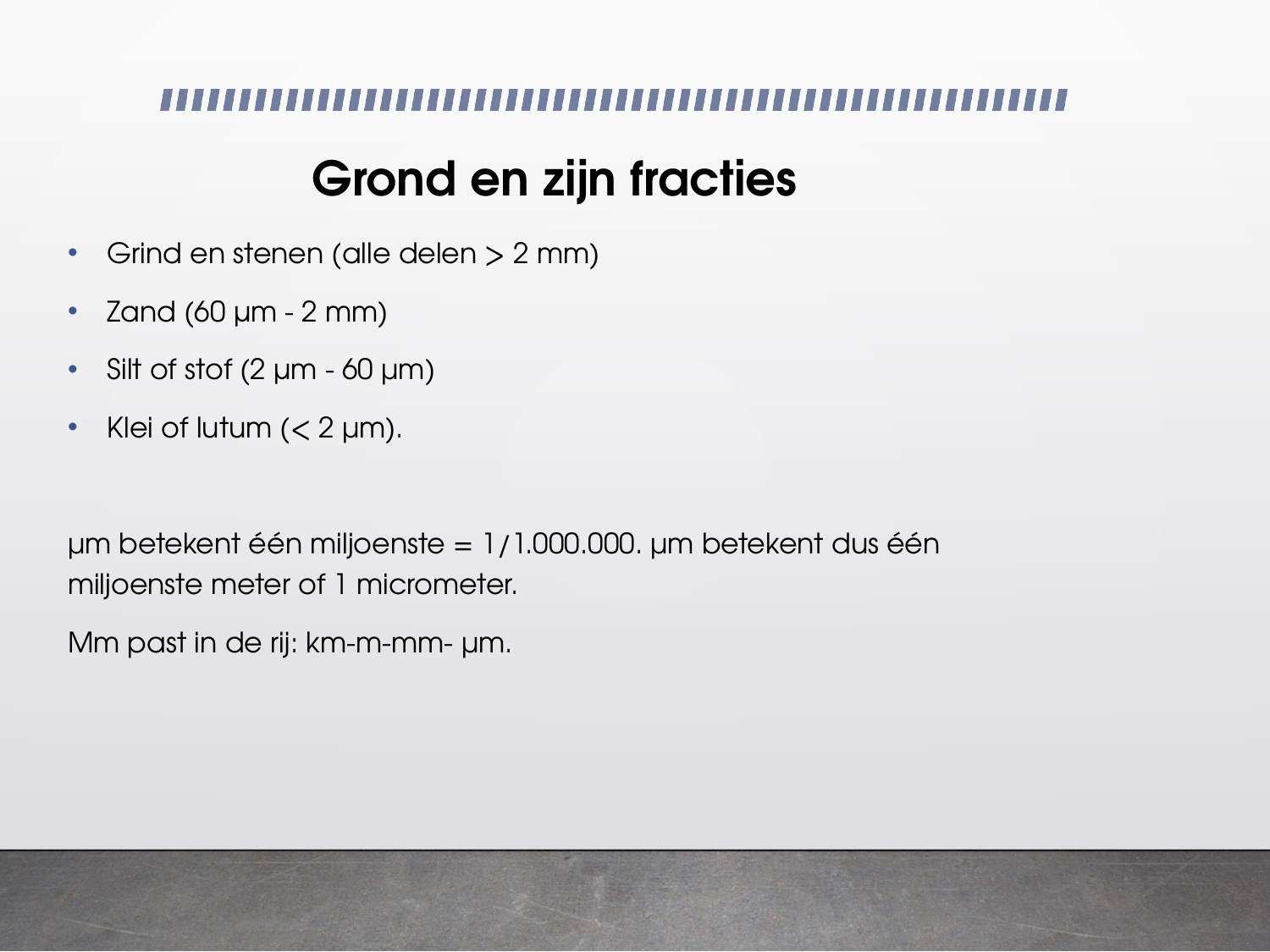

# Grond en zijn fracties
Grind en stenen (alle delen > 2 mm)
Zand (60 µm - 2 mm)
Silt of stof (2 µm - 60 μm)
Klei of lutum (< 2 μm).

μm betekent één miljoenste = 1/1.000.000. μm betekent dus één miljoenste meter of 1 micrometer.
Μm past in de rij: km-m-mm- μm.